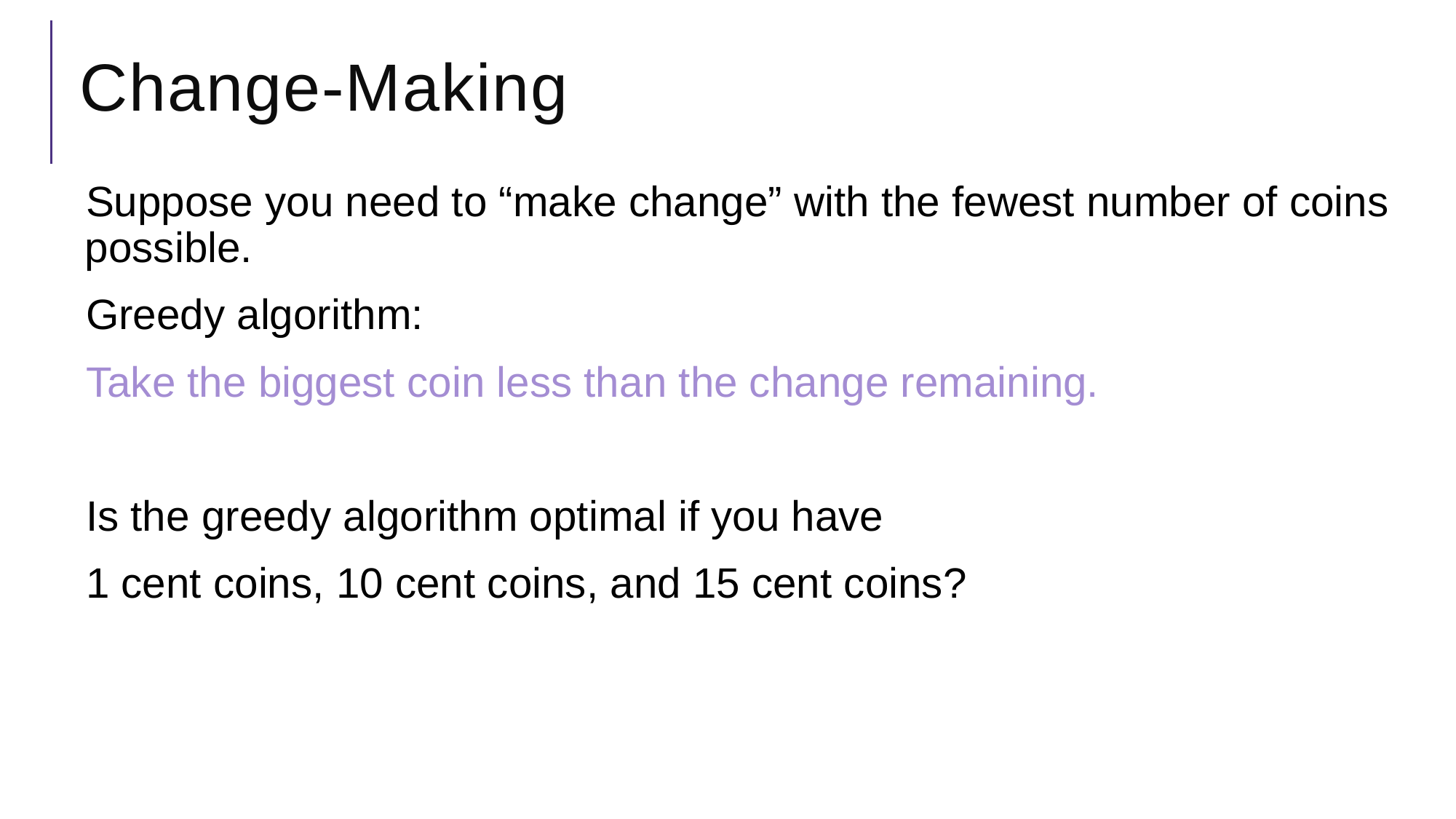

# Change-Making
Suppose you need to “make change” with the fewest number of coins possible.
Greedy algorithm:
Take the biggest coin less than the change remaining.

Is the greedy algorithm optimal if you have
1 cent coins, 10 cent coins, and 15 cent coins?